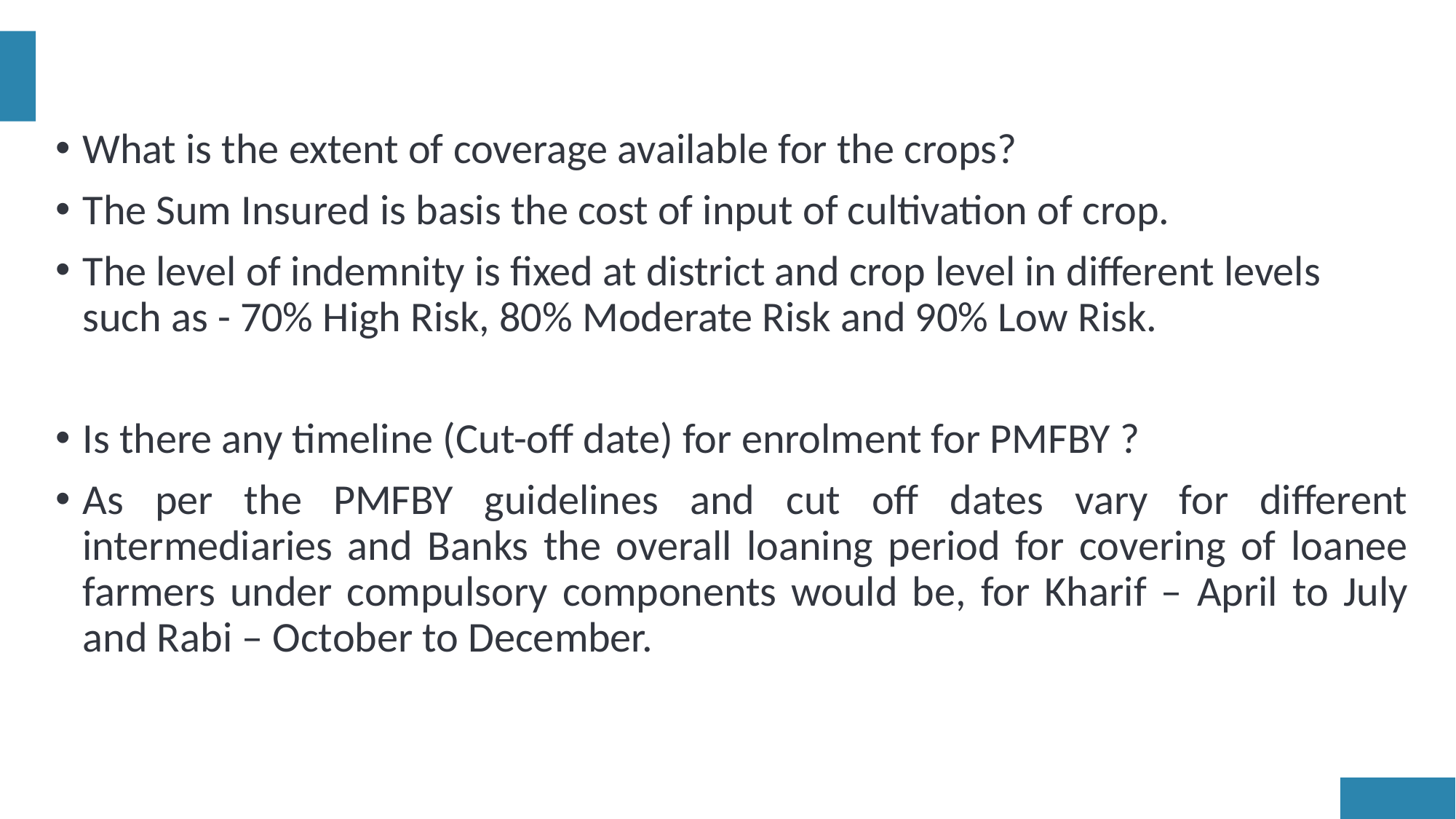

What is the extent of coverage available for the crops?
The Sum Insured is basis the cost of input of cultivation of crop.
The level of indemnity is fixed at district and crop level in different levels such as - 70% High Risk, 80% Moderate Risk and 90% Low Risk.

Is there any timeline (Cut-off date) for enrolment for PMFBY ?
As per the PMFBY guidelines and cut off dates vary for different intermediaries and Banks the overall loaning period for covering of loanee farmers under compulsory components would be, for Kharif – April to July and Rabi – October to December.